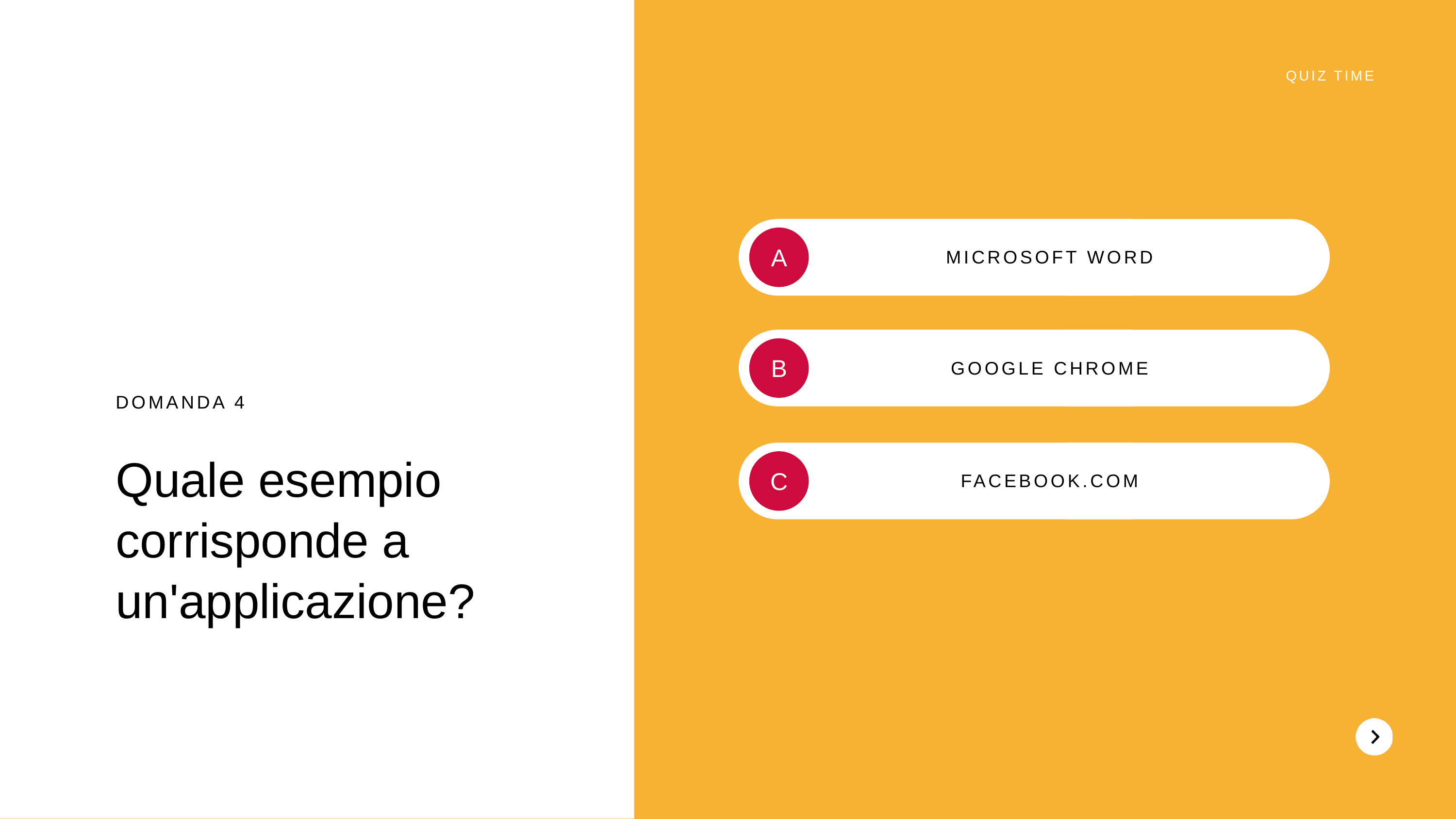

QUIZ TIME

A
MICROSOFT WORD

B
GOOGLE CHROME
DOMANDA 4
Quale esempio corrisponde a un'applicazione?

C
FACEBOOK.COM